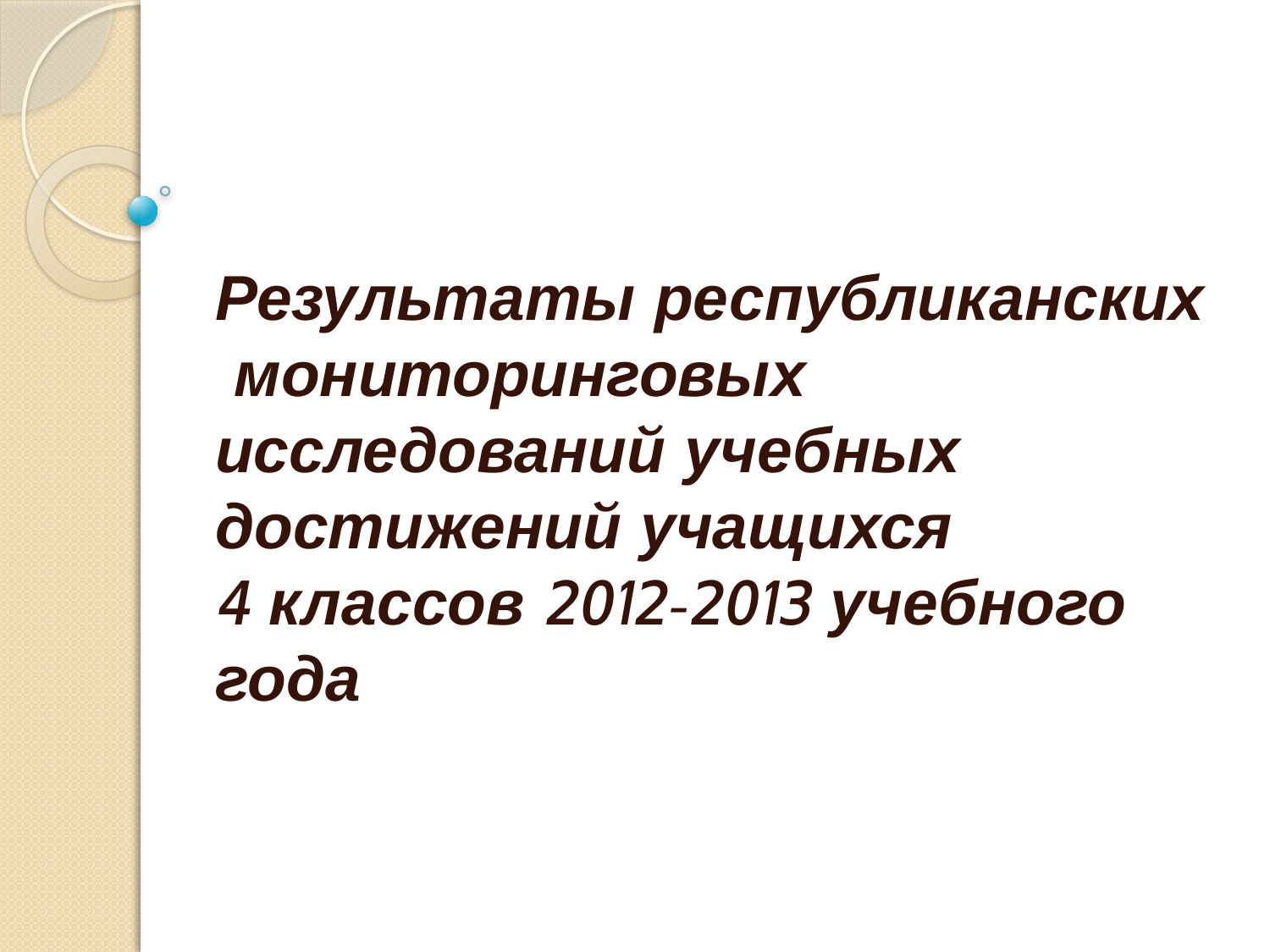

#
Результаты республиканских  мониторинговых исследований учебных достижений учащихся
4 классов 2012-2013 учебного года